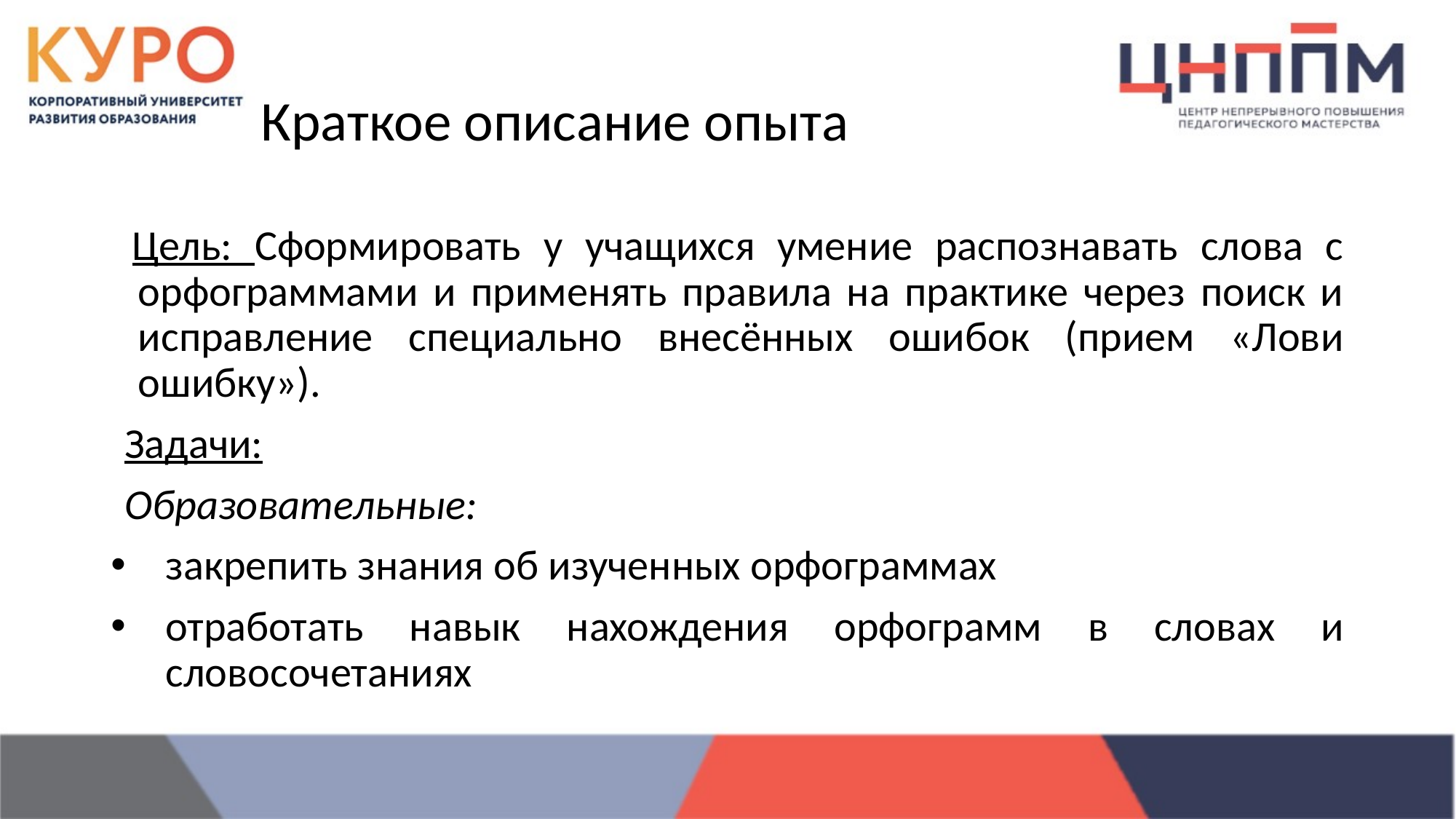

# Краткое описание опыта
Цель: Сформировать у учащихся умение распознавать слова с орфограммами и применять правила на практике через поиск и исправление специально внесённых ошибок (прием «Лови ошибку»).
Задачи:
Образовательные:
закрепить знания об изученных орфограммах
отработать навык нахождения орфограмм в словах и словосочетаниях